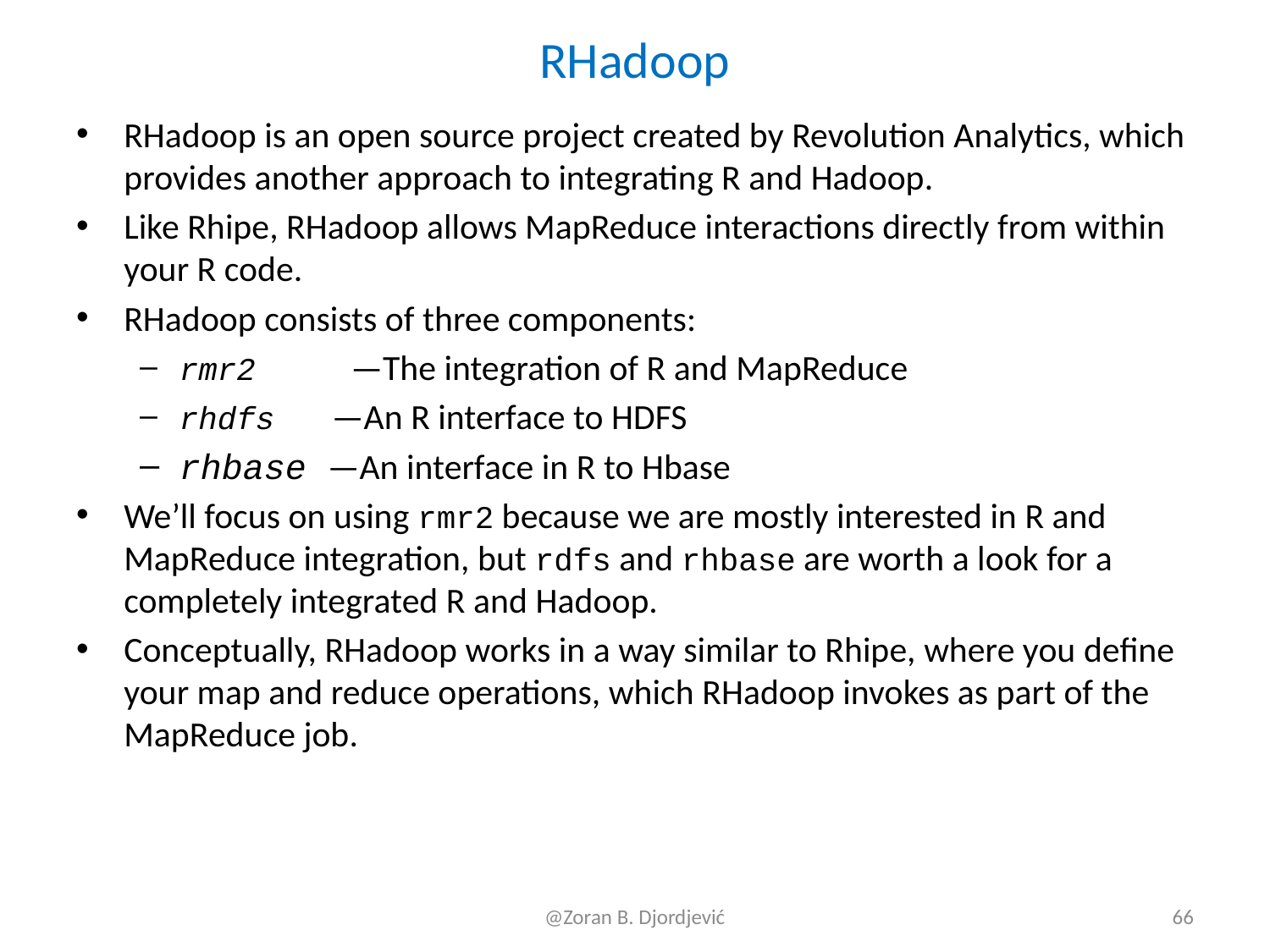

# RHadoop
RHadoop is an open source project created by Revolution Analytics, which provides another approach to integrating R and Hadoop.
Like Rhipe, RHadoop allows MapReduce interactions directly from within your R code.
RHadoop consists of three components:
rmr2     —The integration of R and MapReduce
rhdfs   —An R interface to HDFS
rhbase —An interface in R to Hbase
We’ll focus on using rmr2 because we are mostly interested in R and MapReduce integration, but rdfs and rhbase are worth a look for a completely integrated R and Hadoop.
Conceptually, RHadoop works in a way similar to Rhipe, where you define your map and reduce operations, which RHadoop invokes as part of the MapReduce job.
@Zoran B. Djordjević
66